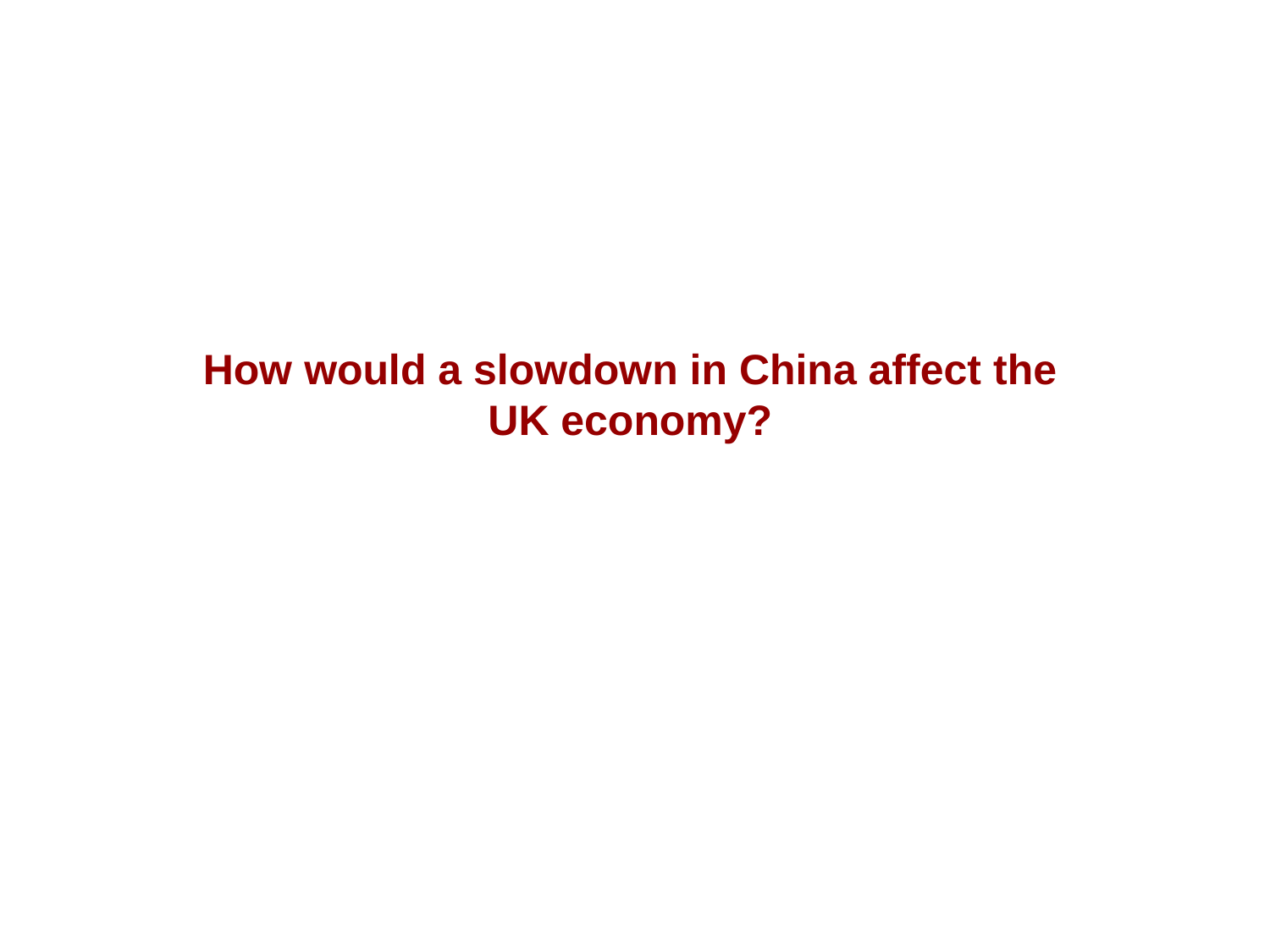

How would a slowdown in China affect the
UK economy?